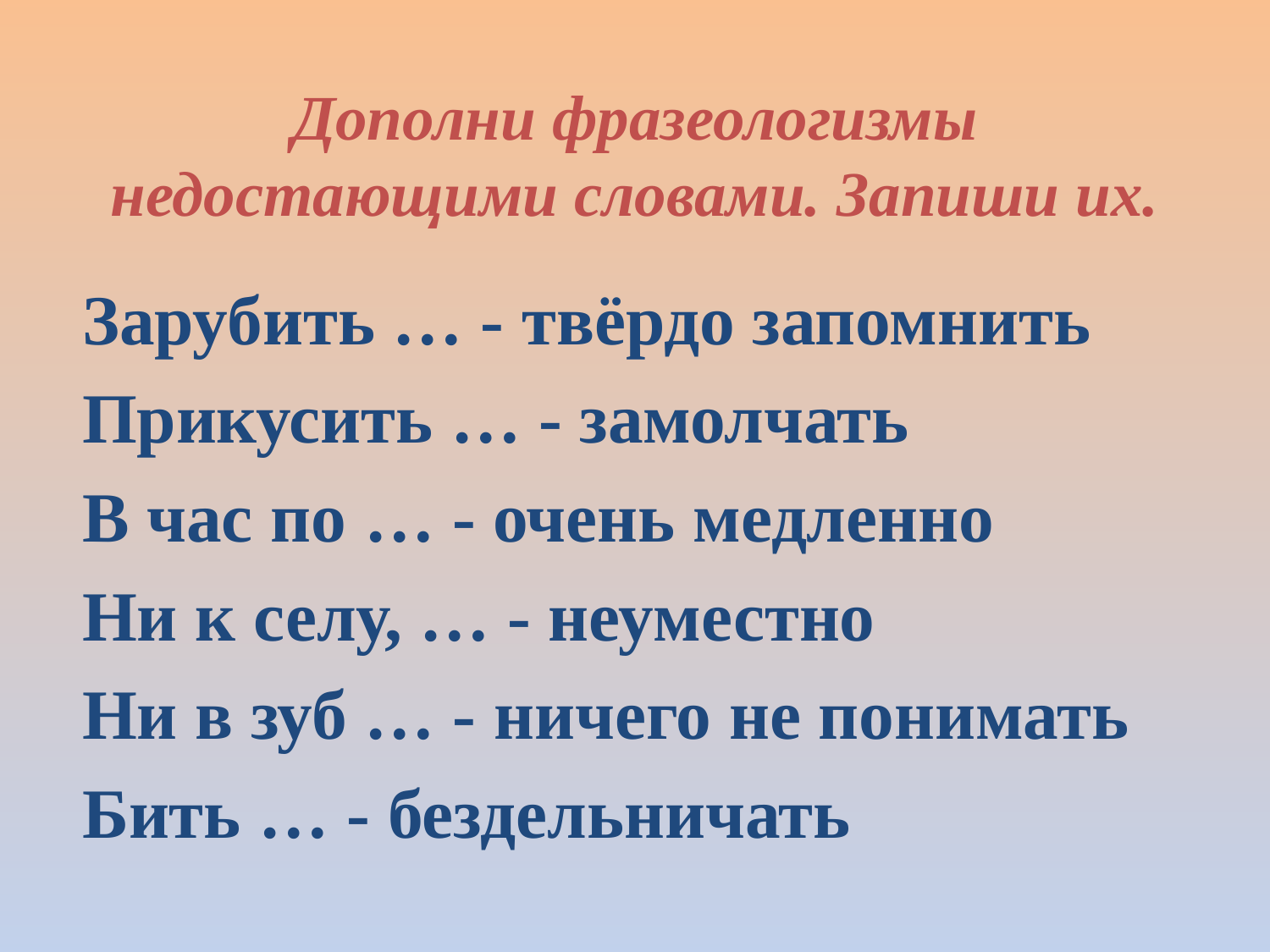

# Дополни фразеологизмы недостающими словами. Запиши их.
Зарубить … - твёрдо запомнить
Прикусить … - замолчать
В час по … - очень медленно
Ни к селу, … - неуместно
Ни в зуб … - ничего не понимать
Бить … - бездельничать